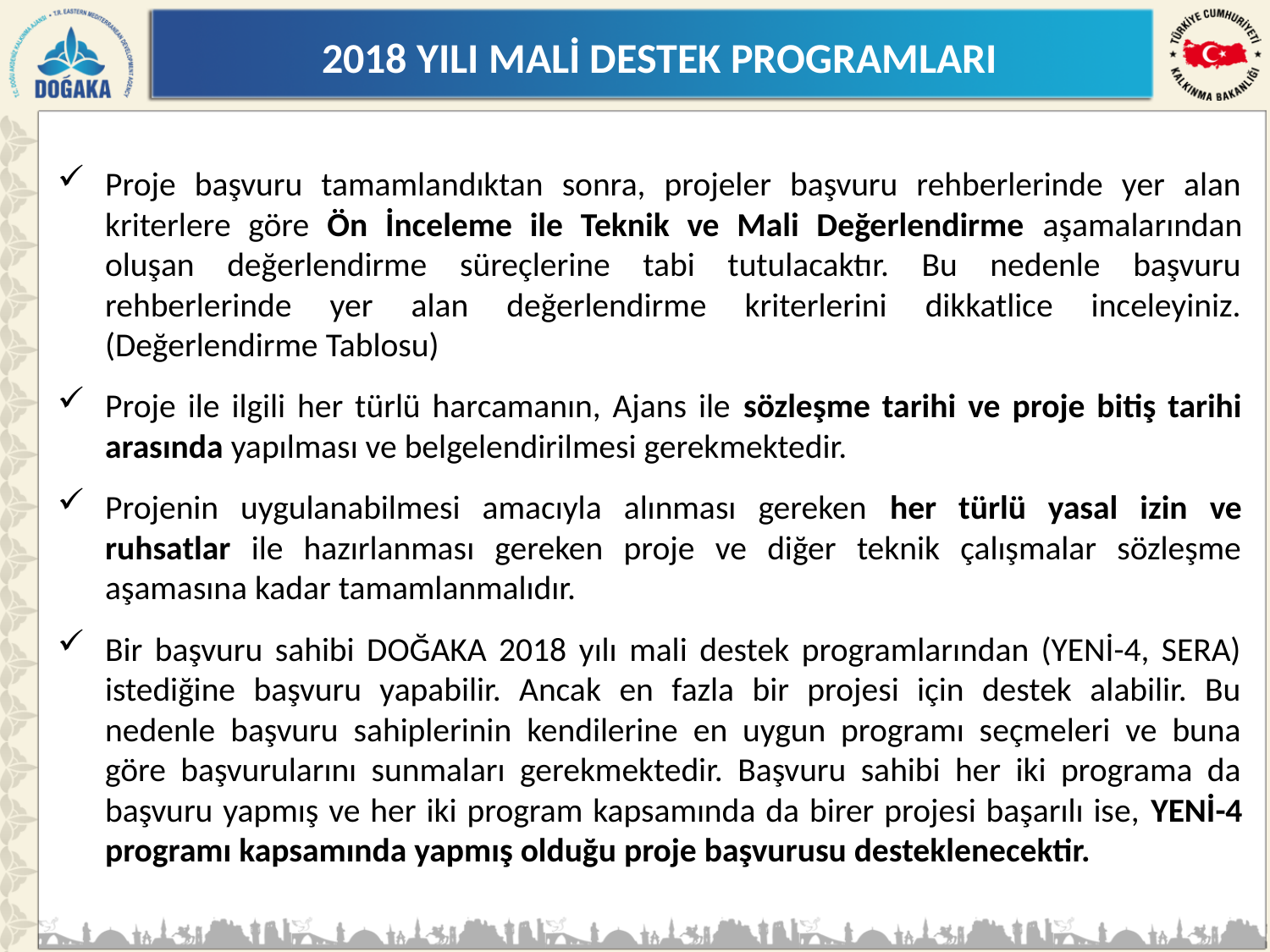

2018 YILI MALİ DESTEK PROGRAMLARI

Proje başvuru tamamlandıktan sonra, projeler başvuru rehberlerinde yer alan kriterlere göre Ön İnceleme ile Teknik ve Mali Değerlendirme aşamalarından oluşan değerlendirme süreçlerine tabi tutulacaktır. Bu nedenle başvuru rehberlerinde yer alan değerlendirme kriterlerini dikkatlice inceleyiniz. (Değerlendirme Tablosu)
Proje ile ilgili her türlü harcamanın, Ajans ile sözleşme tarihi ve proje bitiş tarihi arasında yapılması ve belgelendirilmesi gerekmektedir.
Projenin uygulanabilmesi amacıyla alınması gereken her türlü yasal izin ve ruhsatlar ile hazırlanması gereken proje ve diğer teknik çalışmalar sözleşme aşamasına kadar tamamlanmalıdır.
Bir başvuru sahibi DOĞAKA 2018 yılı mali destek programlarından (YENİ-4, SERA) istediğine başvuru yapabilir. Ancak en fazla bir projesi için destek alabilir. Bu nedenle başvuru sahiplerinin kendilerine en uygun programı seçmeleri ve buna göre başvurularını sunmaları gerekmektedir. Başvuru sahibi her iki programa da başvuru yapmış ve her iki program kapsamında da birer projesi başarılı ise, YENİ-4 programı kapsamında yapmış olduğu proje başvurusu desteklenecektir.